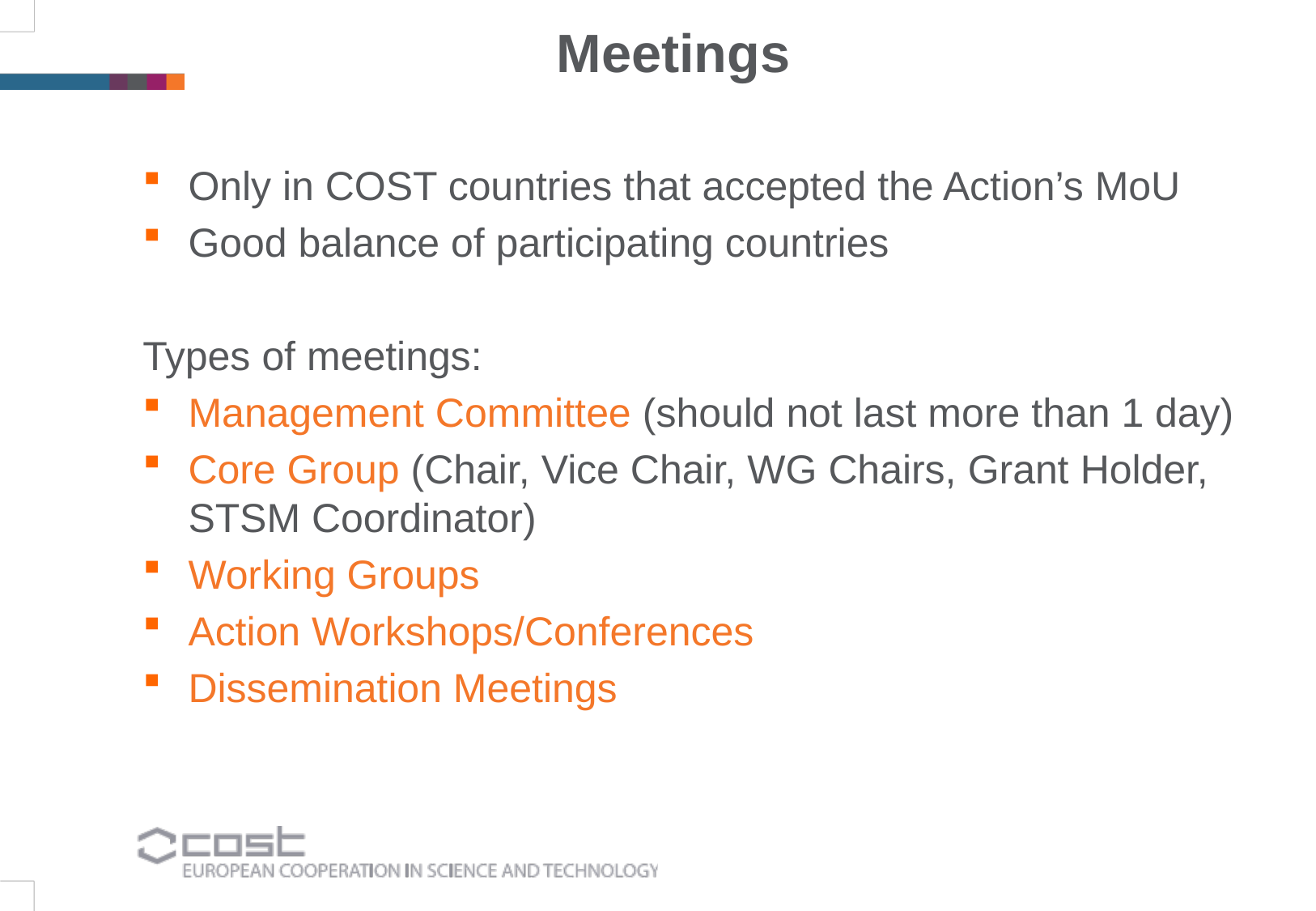

Meetings

Only in COST countries that accepted the Action’s MoU
Good balance of participating countries

Types of meetings:
Management Committee (should not last more than 1 day)
Core Group (Chair, Vice Chair, WG Chairs, Grant Holder, STSM Coordinator)
Working Groups
Action Workshops/Conferences
Dissemination Meetings